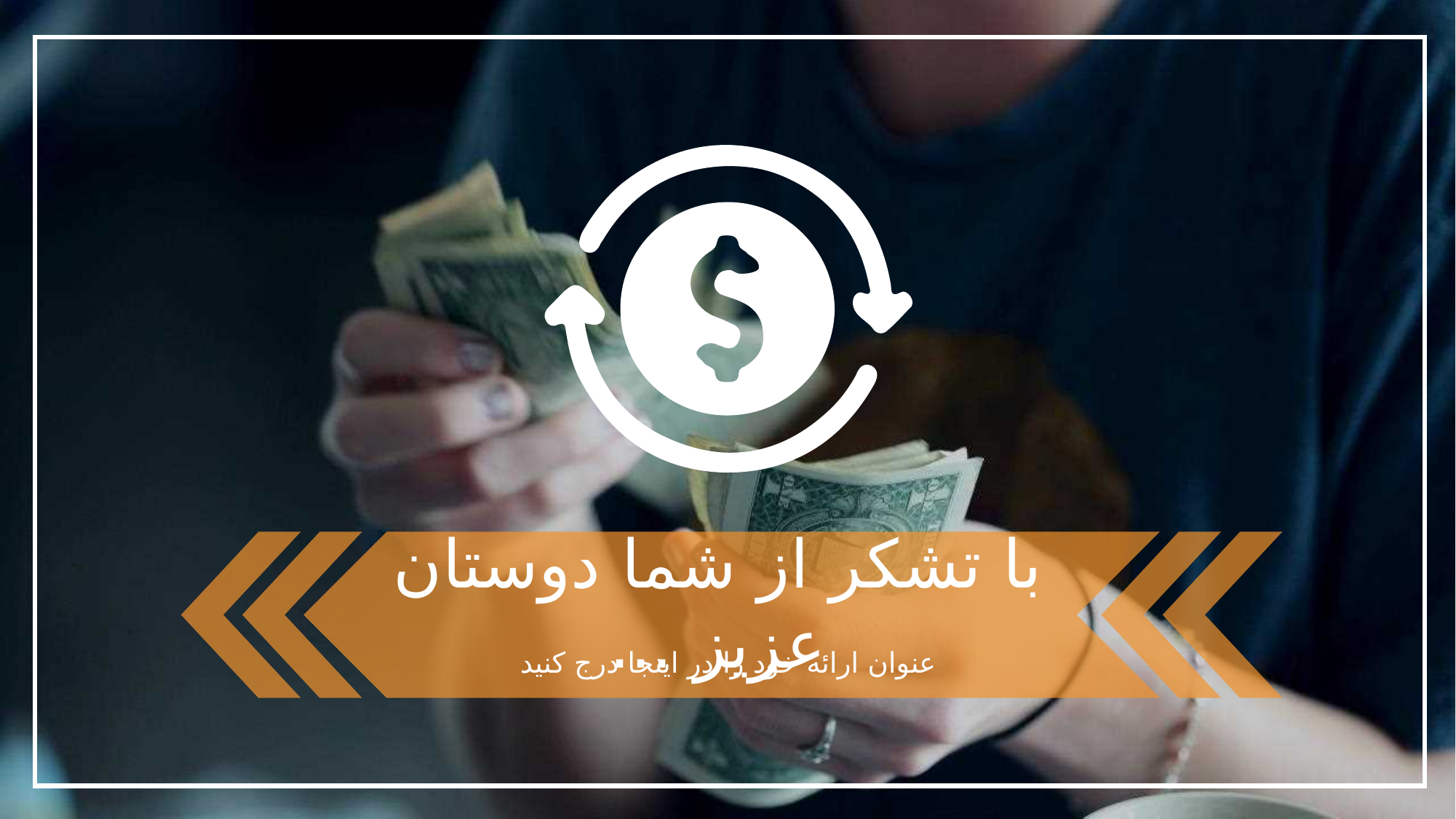

با تشکر از شما دوستان عزیز ...
عنوان ارائه خود را در اینجا درج کنید